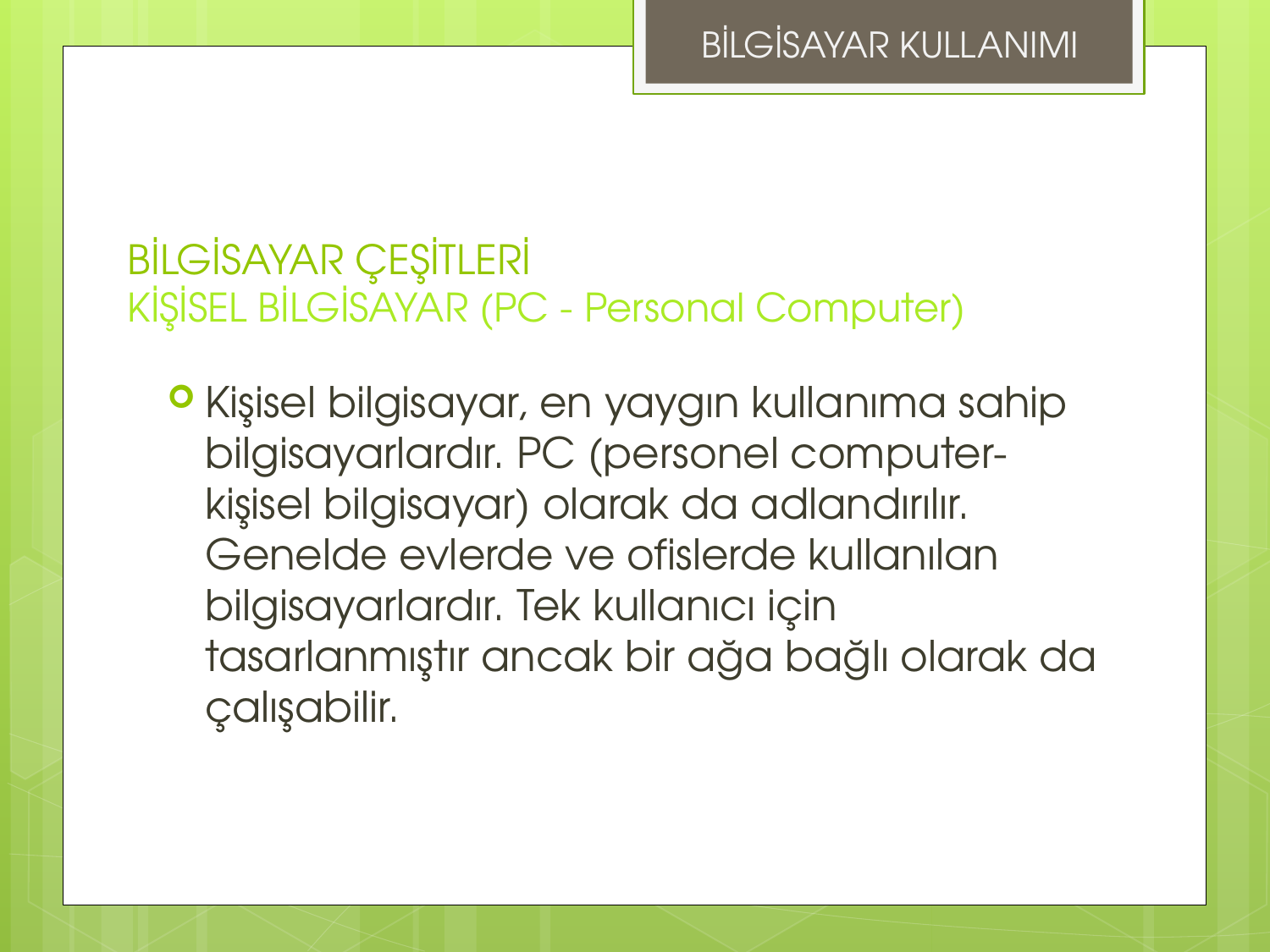

BİLGİSAYAR KULLANIMI
# BİLGİSAYAR ÇEŞİTLERİ KİŞİSEL BİLGİSAYAR (PC - Personal Computer)
Kişisel bilgisayar, en yaygın kullanıma sahip bilgisayarlardır. PC (personel computer-kişisel bilgisayar) olarak da adlandırılır. Genelde evlerde ve ofislerde kullanılan bilgisayarlardır. Tek kullanıcı için tasarlanmıştır ancak bir ağa bağlı olarak da çalışabilir.